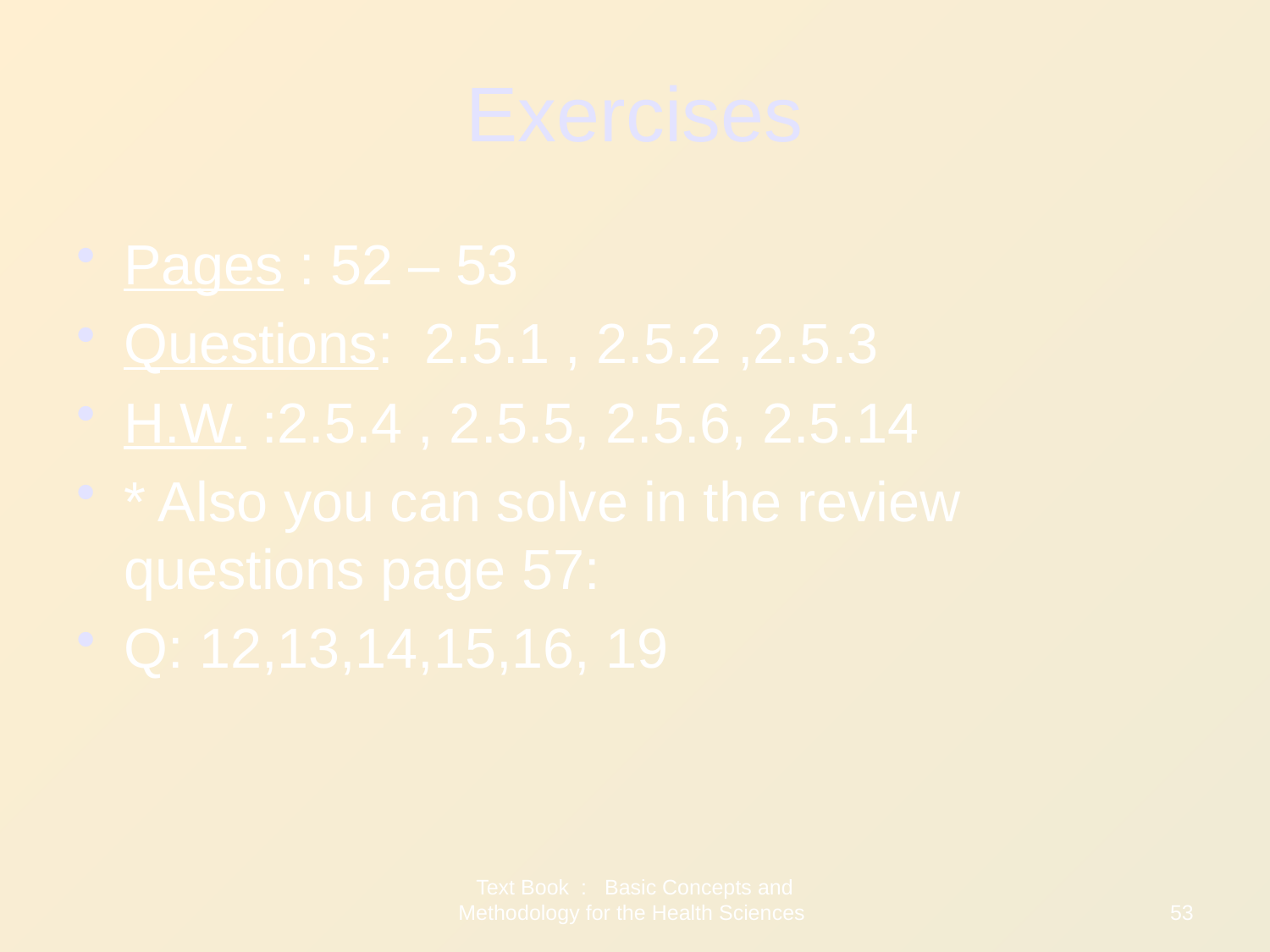

# Exercises
Pages : 52 – 53
Questions:  2.5.1 , 2.5.2 ,2.5.3
H.W. :2.5.4 , 2.5.5, 2.5.6, 2.5.14
* Also you can solve in the review questions page 57:
Q: 12,13,14,15,16, 19
Text Book  :   Basic Concepts and Methodology for the Health Sciences
53